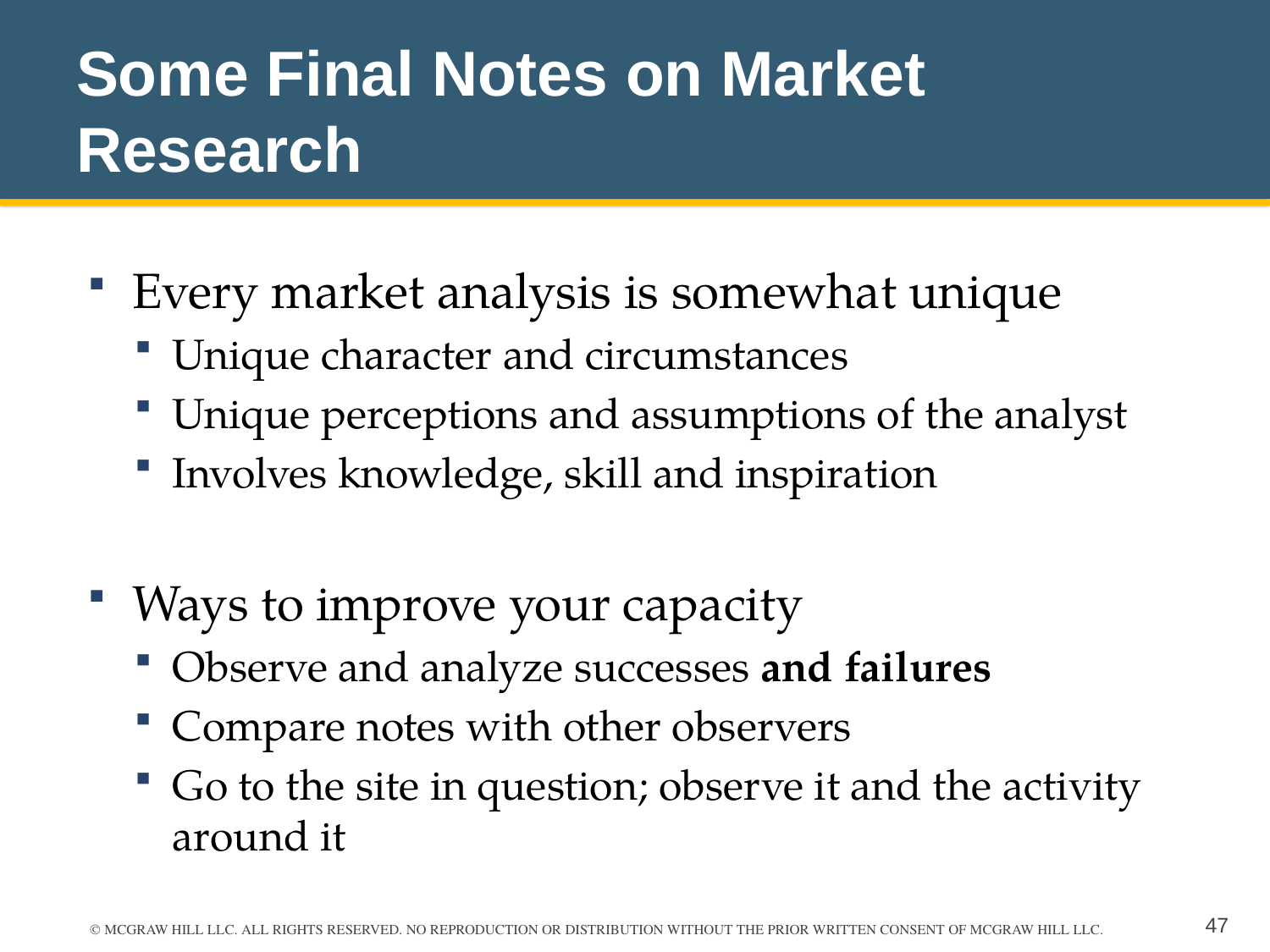

# Some Final Notes on Market Research
Every market analysis is somewhat unique
Unique character and circumstances
Unique perceptions and assumptions of the analyst
Involves knowledge, skill and inspiration

Ways to improve your capacity
Observe and analyze successes and failures
Compare notes with other observers
Go to the site in question; observe it and the activity around it

© MCGRAW HILL LLC. ALL RIGHTS RESERVED. NO REPRODUCTION OR DISTRIBUTION WITHOUT THE PRIOR WRITTEN CONSENT OF MCGRAW HILL LLC.
47